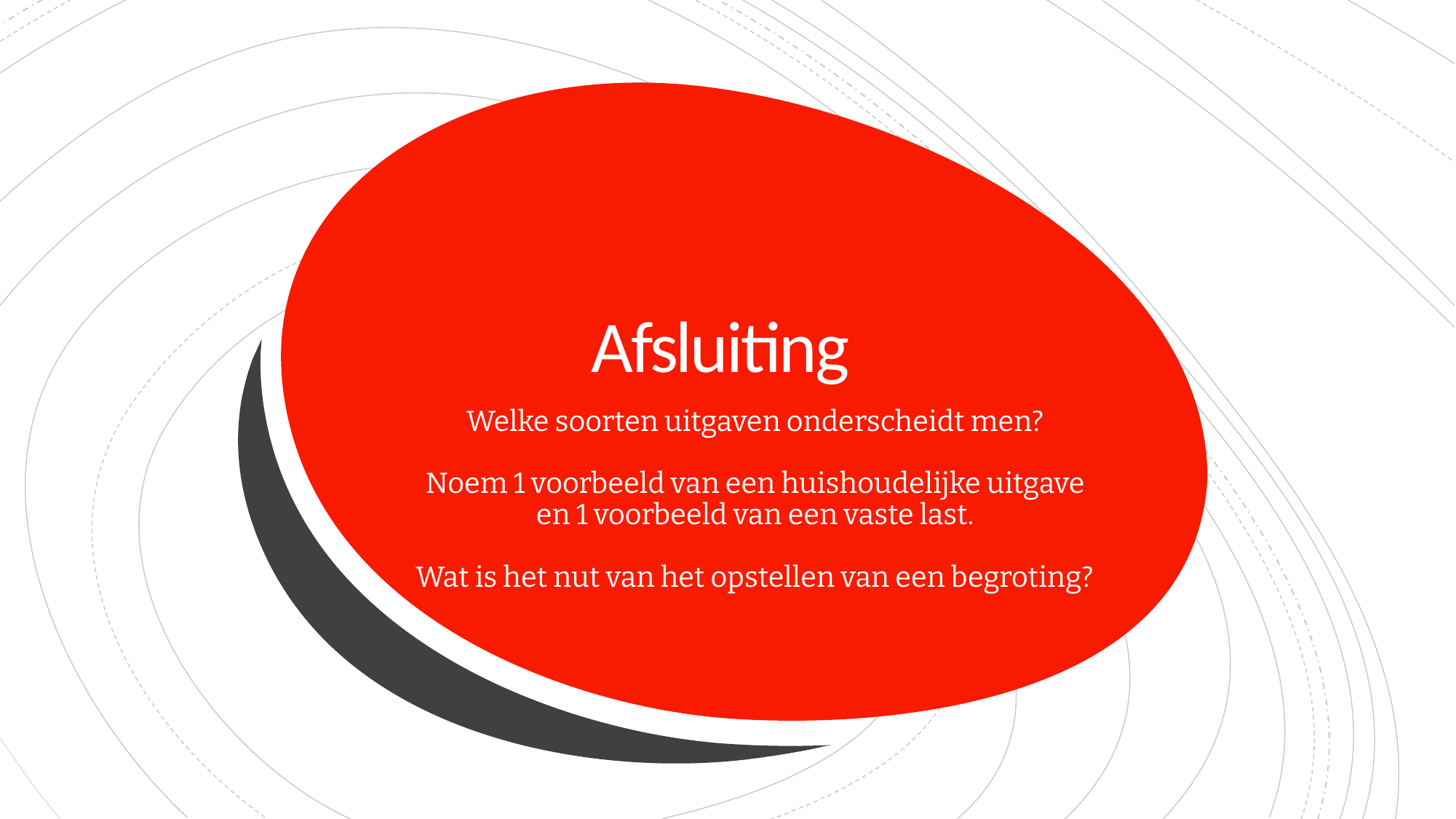

# Afsluiting

Welke soorten uitgaven onderscheidt men?
Noem 1 voorbeeld van een huishoudelijke uitgave en 1 voorbeeld van een vaste last.
Wat is het nut van het opstellen van een begroting?